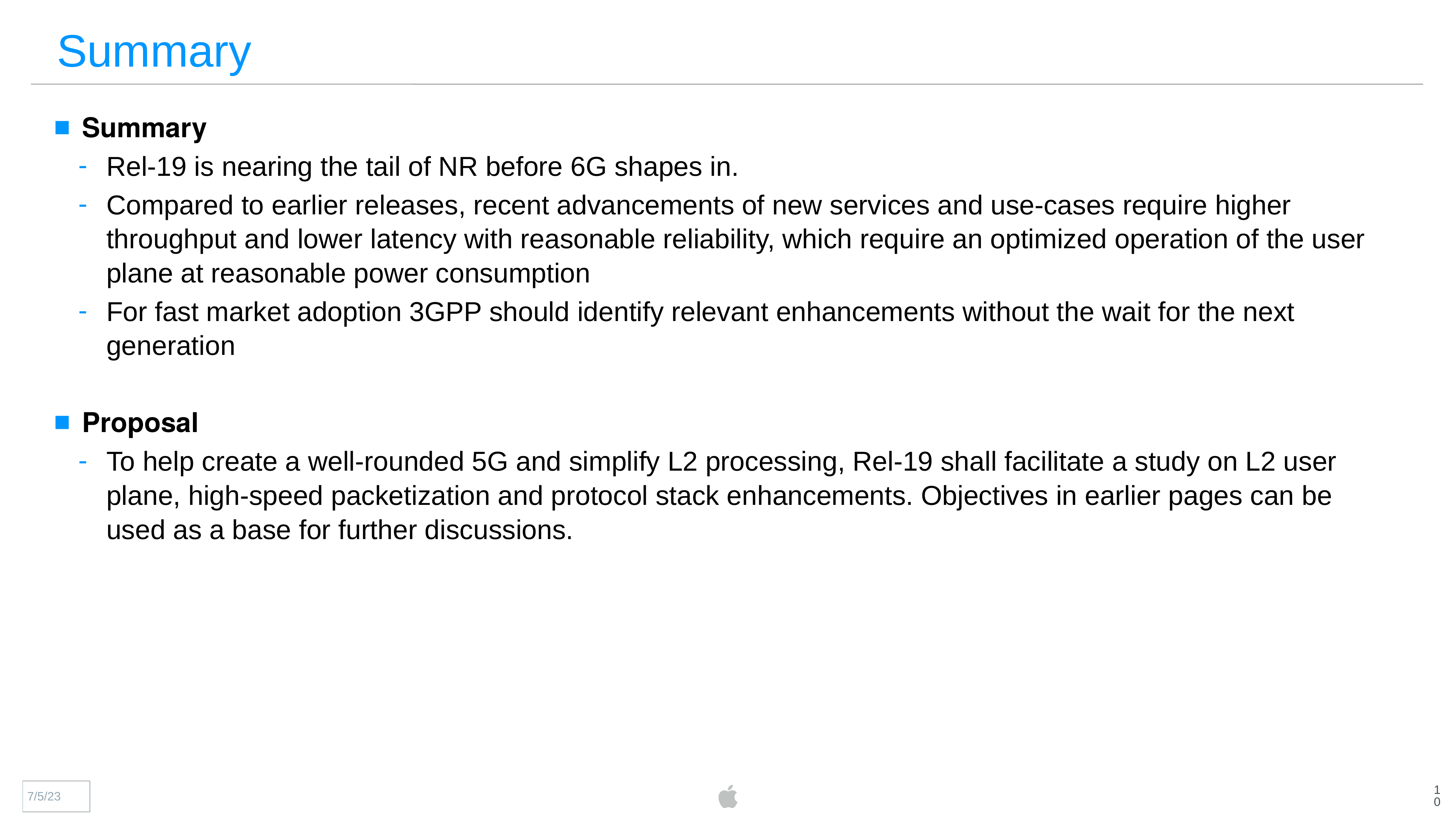

Summary
Summary
Rel-19 is nearing the tail of NR before 6G shapes in.
Compared to earlier releases, recent advancements of new services and use-cases require higher throughput and lower latency with reasonable reliability, which require an optimized operation of the user plane at reasonable power consumption
For fast market adoption 3GPP should identify relevant enhancements without the wait for the next generation

Proposal
To help create a well-rounded 5G and simplify L2 processing, Rel-19 shall facilitate a study on L2 user plane, high-speed packetization and protocol stack enhancements. Objectives in earlier pages can be used as a base for further discussions.
10